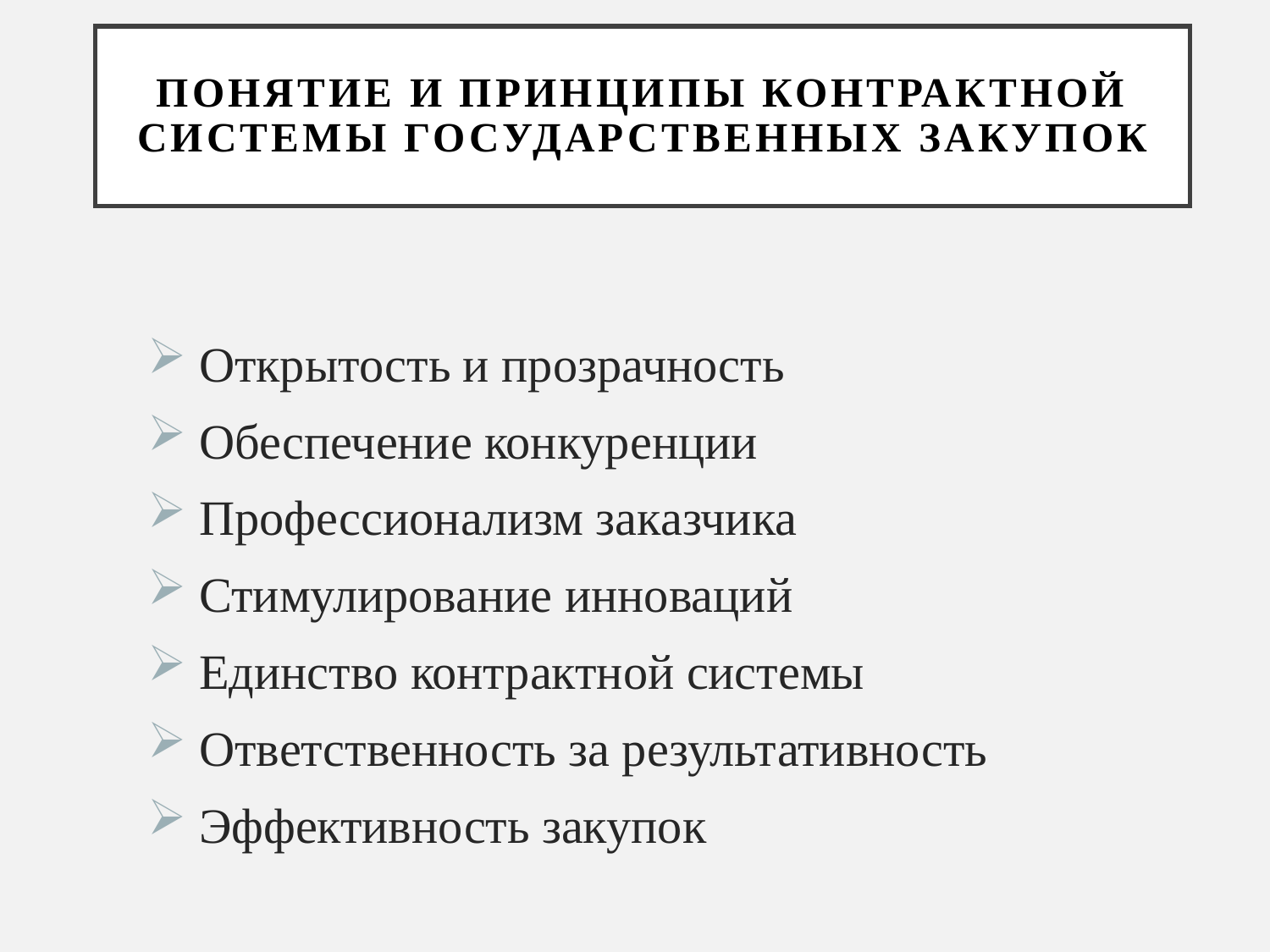

# Понятие и принципы контрактной системы государственных закупок
 Открытость и прозрачность
 Обеспечение конкуренции
 Профессионализм заказчика
 Стимулирование инноваций
 Единство контрактной системы
 Ответственность за результативность
 Эффективность закупок